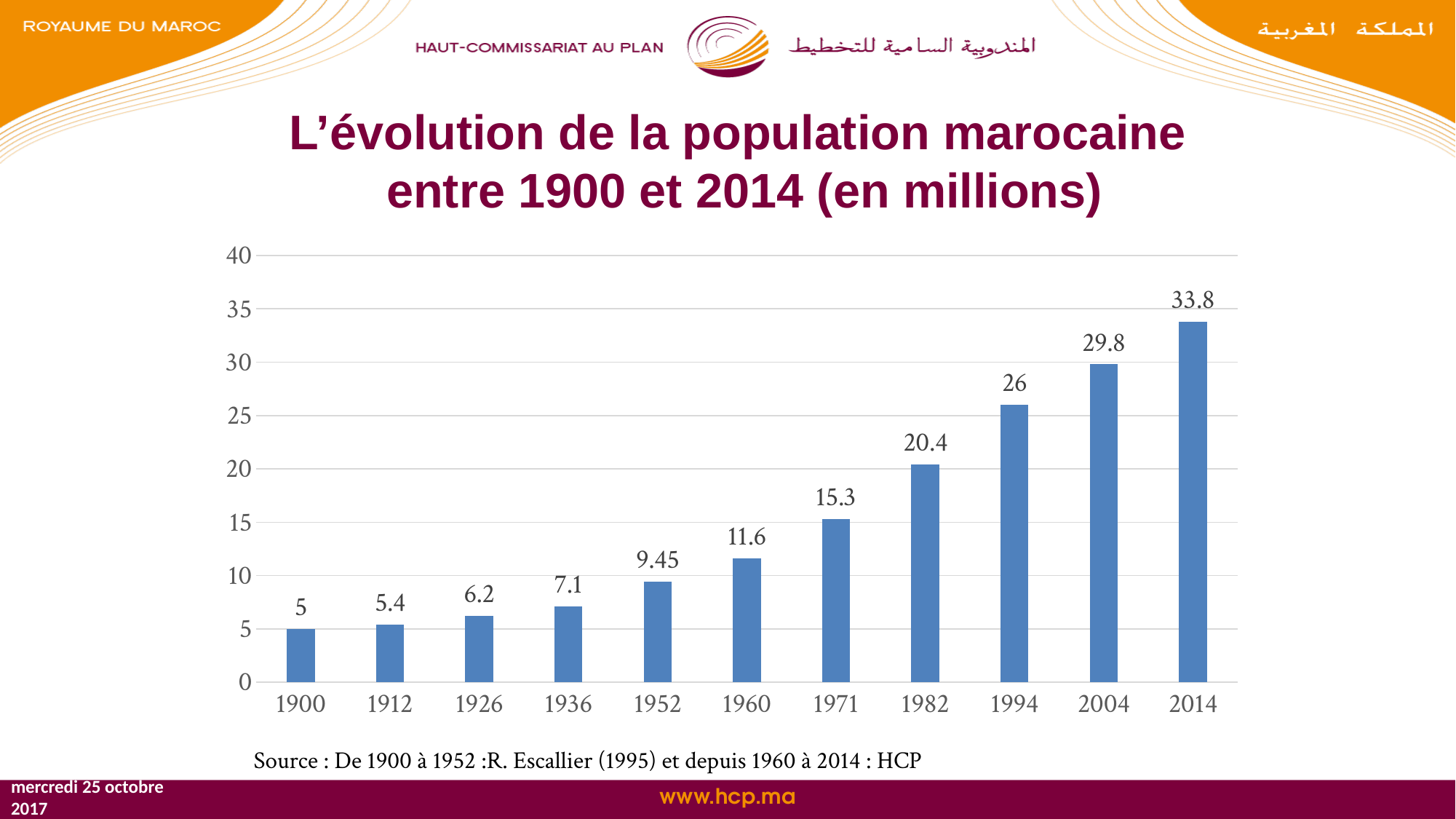

# L’évolution de la population marocaine entre 1900 et 2014 (en millions)

### Chart

| Category | Population |
|---|---|
| 1900 | 5.0 |
| 1912 | 5.4 |
| 1926 | 6.2 |
| 1936 | 7.1 |
| 1952 | 9.45 |
| 1960 | 11.6 |
| 1971 | 15.3 |
| 1982 | 20.4 |
| 1994 | 26.0 |
| 2004 | 29.8 |
| 2014 | 33.8 |
Source : De 1900 à 1952 :R. Escallier (1995) et depuis 1960 à 2014 : HCP
mercredi 25 octobre 2017